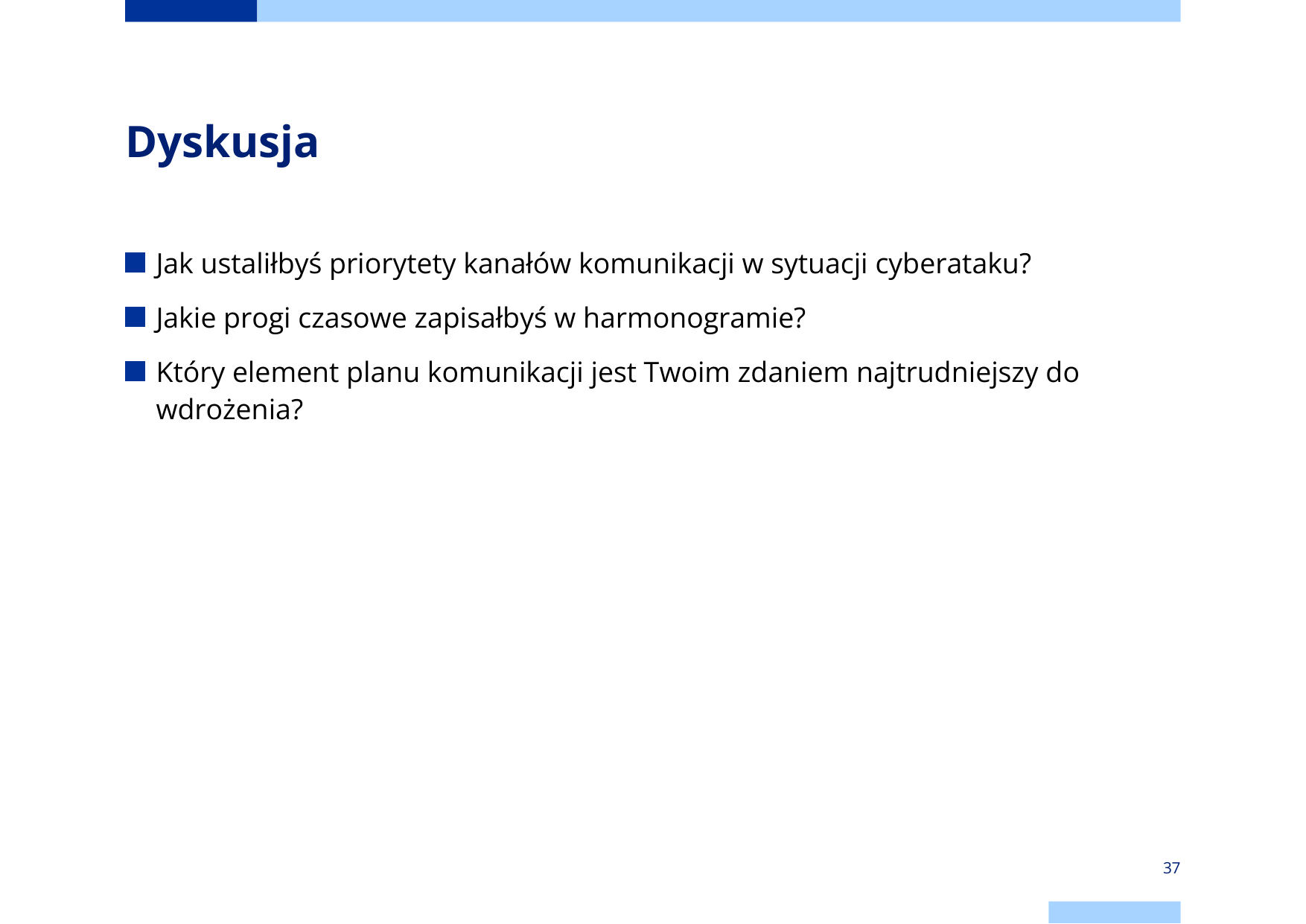

# Dyskusja
Jak ustaliłbyś priorytety kanałów komunikacji w sytuacji cyberataku?
Jakie progi czasowe zapisałbyś w harmonogramie?
Który element planu komunikacji jest Twoim zdaniem najtrudniejszy do wdrożenia?
37